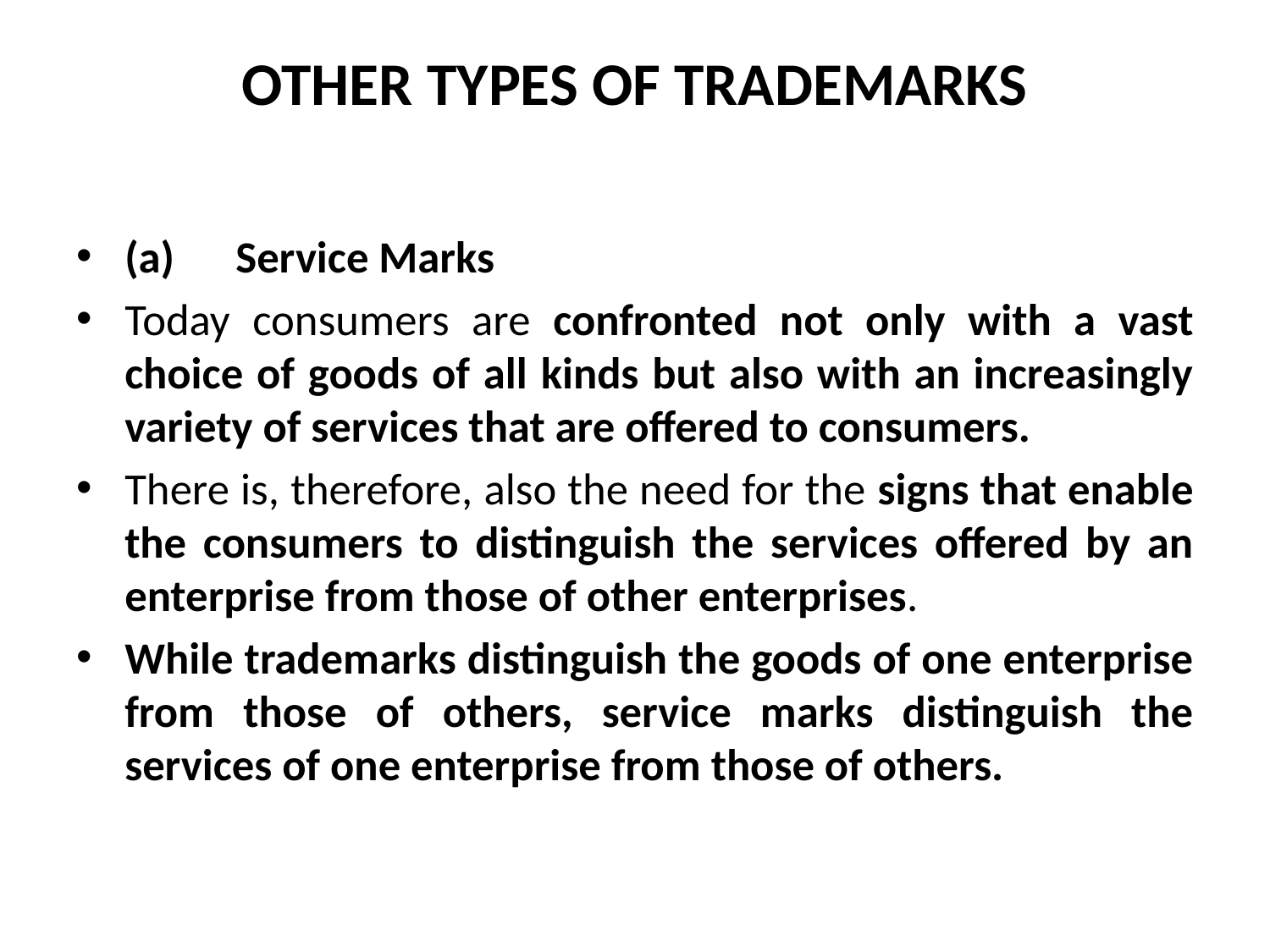

# OTHER TYPES OF TRADEMARKS
(a)      Service Marks
Today consumers are confronted not only with a vast choice of goods of all kinds but also with an increasingly variety of services that are offered to consumers.
There is, therefore, also the need for the signs that enable the consumers to distinguish the services offered by an enterprise from those of other enterprises.
While trademarks distinguish the goods of one enterprise from those of others, service marks distinguish the services of one enterprise from those of others.